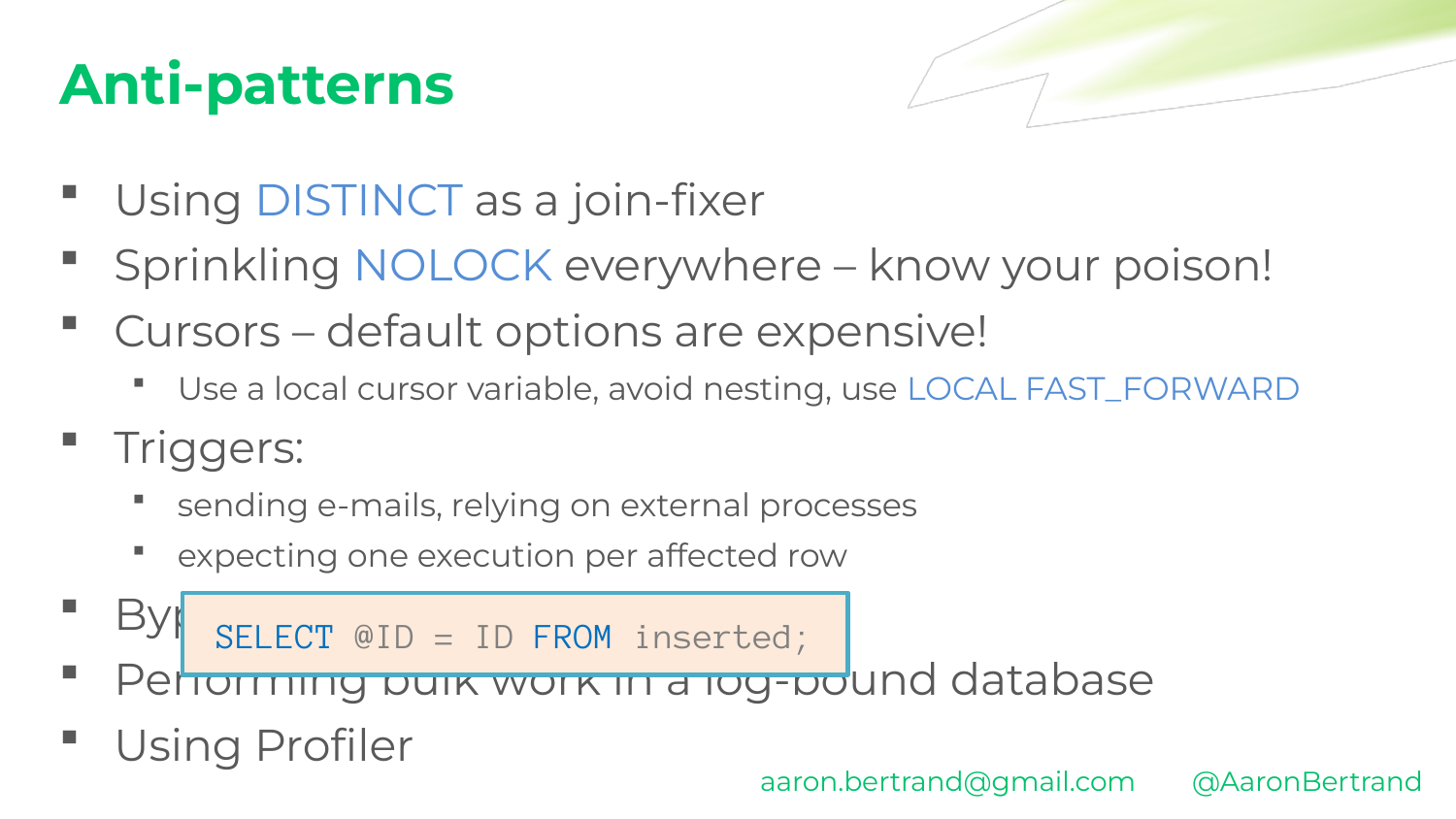

# Anti-patterns
Using DISTINCT as a join-fixer
Sprinkling NOLOCK everywhere – know your poison!
Cursors – default options are expensive!
Use a local cursor variable, avoid nesting, use LOCAL FAST_FORWARD
Triggers:
sending e-mails, relying on external processes
expecting one execution per affected row
Bypassing source control
Performing bulk work in a log-bound database
Using Profiler

 SELECT @ID = ID FROM inserted;